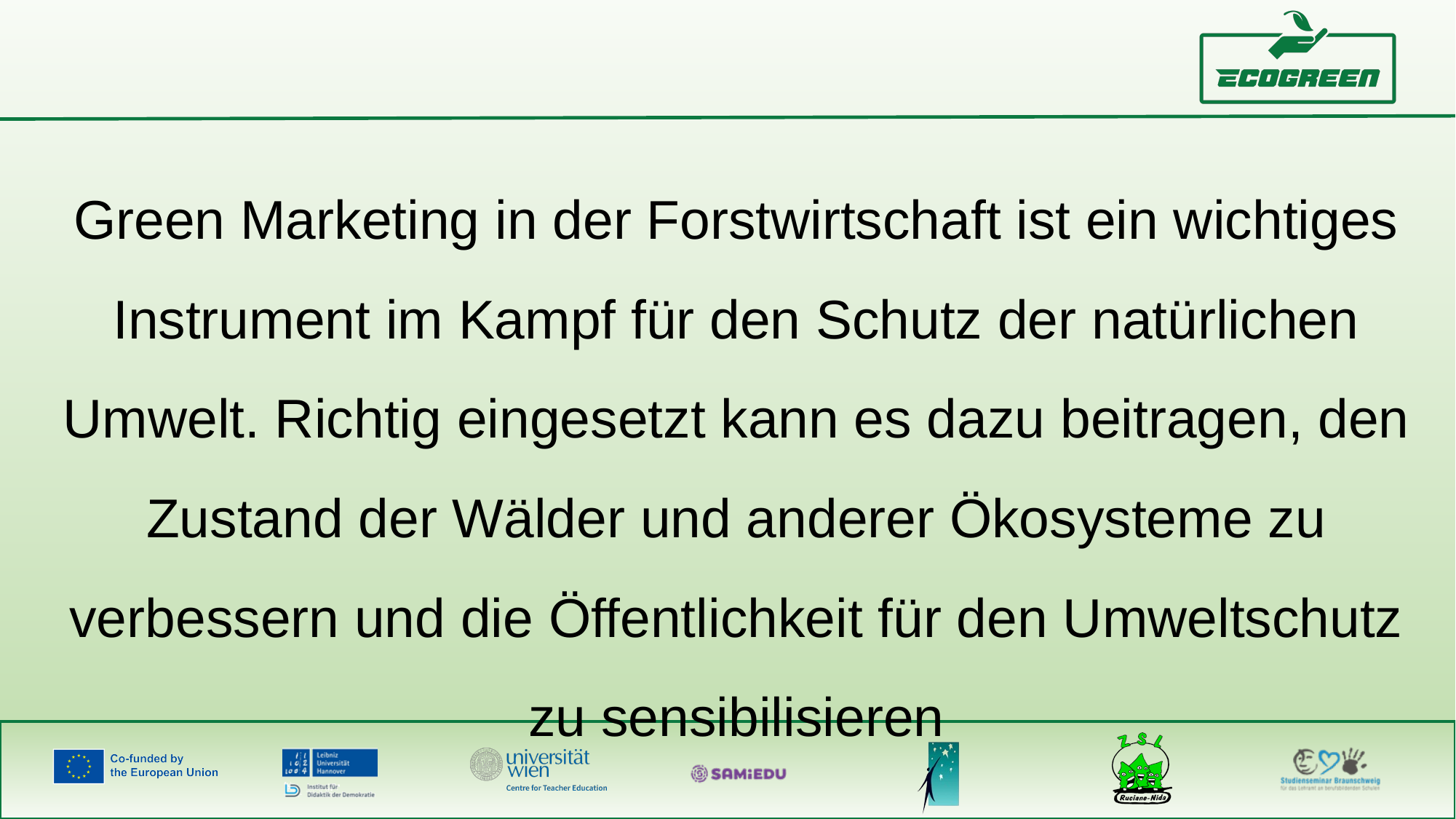

Green Marketing in der Forstwirtschaft ist ein wichtiges Instrument im Kampf für den Schutz der natürlichen Umwelt. Richtig eingesetzt kann es dazu beitragen, den Zustand der Wälder und anderer Ökosysteme zu verbessern und die Öffentlichkeit für den Umweltschutz zu sensibilisieren